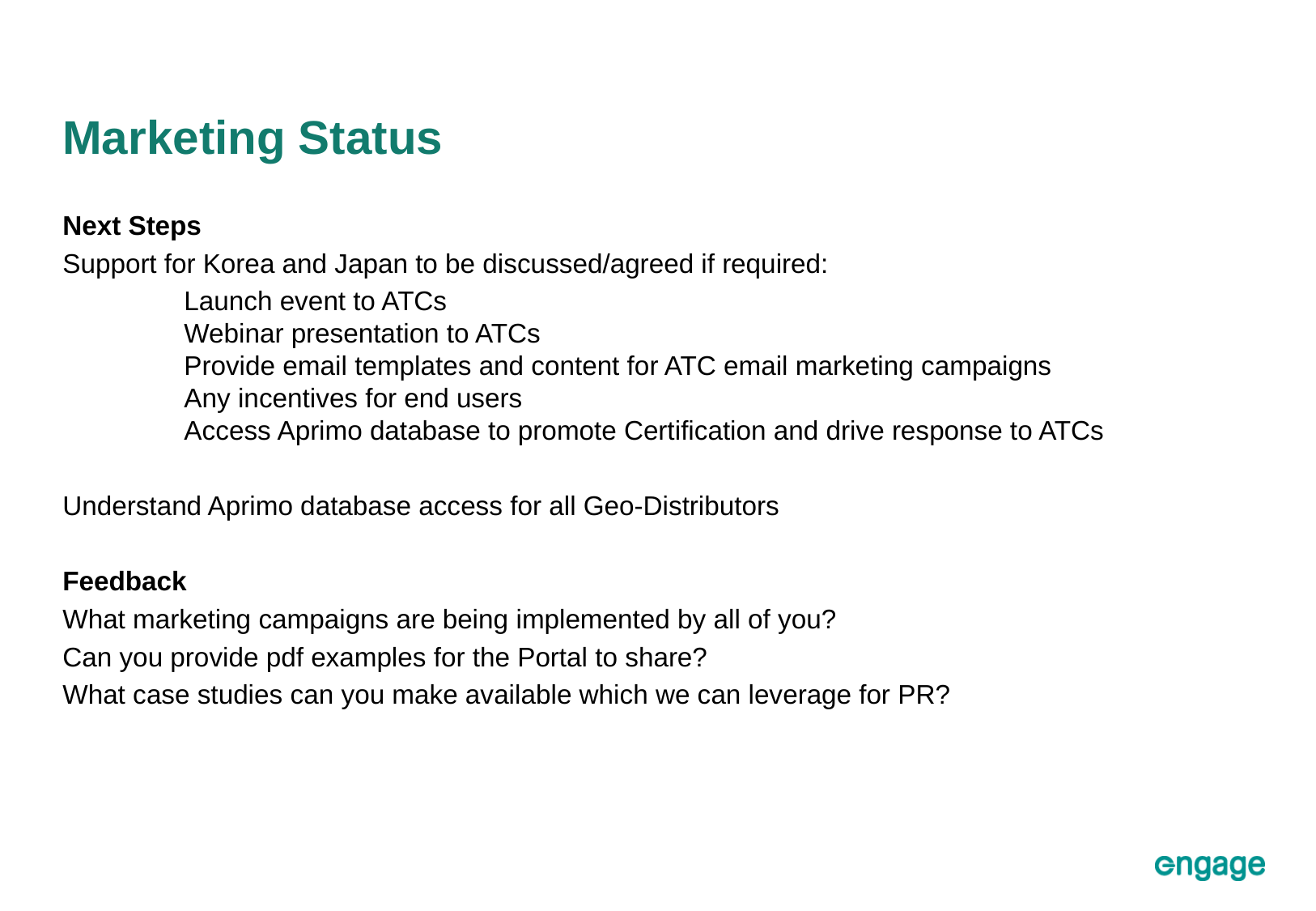

# Marketing Status
Next Steps
Support for Korea and Japan to be discussed/agreed if required:
	Launch event to ATCs
	Webinar presentation to ATCs
	Provide email templates and content for ATC email marketing campaigns
	Any incentives for end users
	Access Aprimo database to promote Certification and drive response to ATCs

Understand Aprimo database access for all Geo-Distributors

Feedback
What marketing campaigns are being implemented by all of you?
Can you provide pdf examples for the Portal to share?
What case studies can you make available which we can leverage for PR?